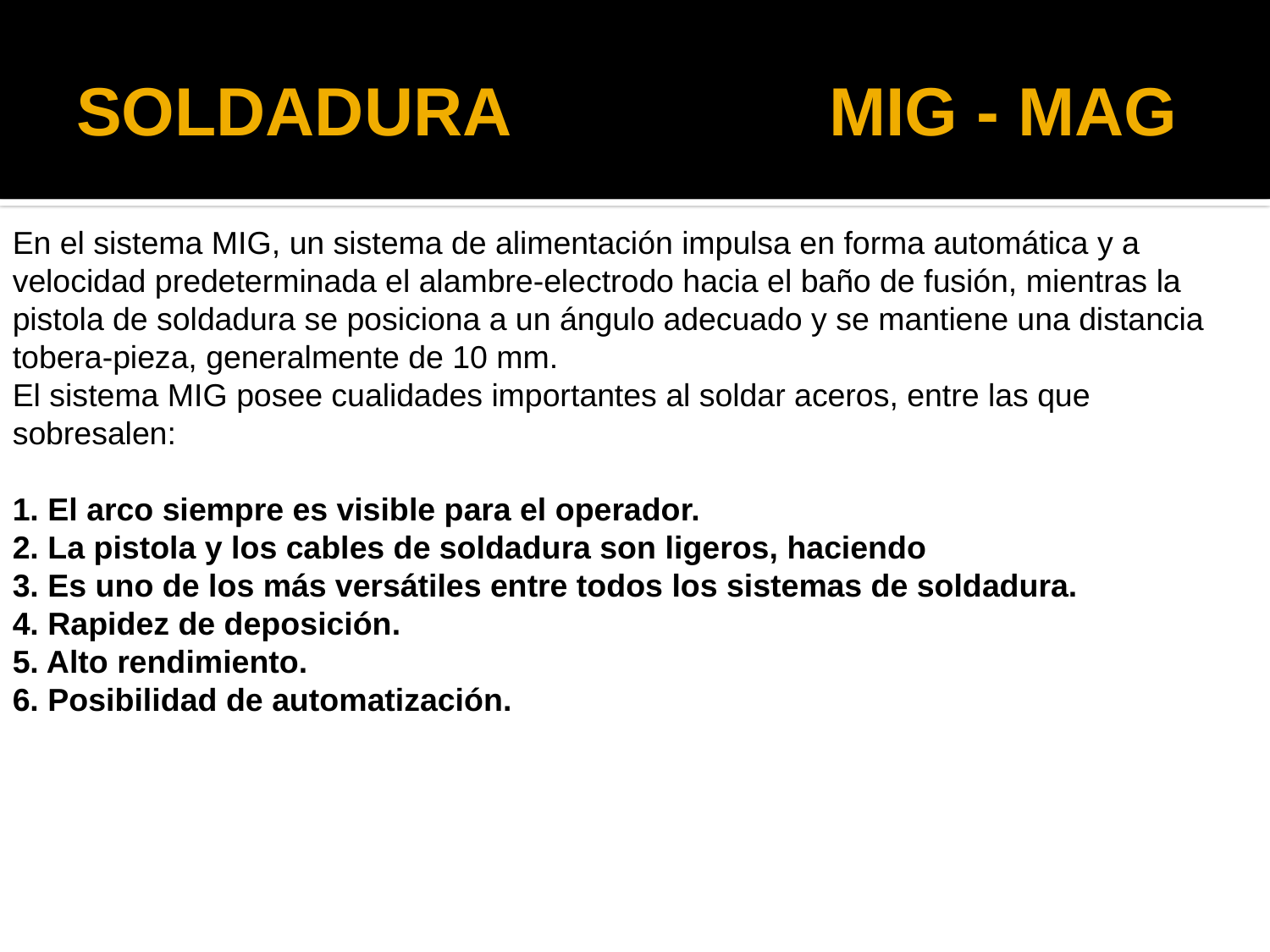

# SOLDADURA                 MIG - MAG
En el sistema MIG, un sistema de alimentación impulsa en forma automática y a velocidad predeterminada el alambre-electrodo hacia el baño de fusión, mientras la pistola de soldadura se posiciona a un ángulo adecuado y se mantiene una distancia tobera-pieza, generalmente de 10 mm.
El sistema MIG posee cualidades importantes al soldar aceros, entre las que sobresalen:

1. El arco siempre es visible para el operador.
2. La pistola y los cables de soldadura son ligeros, haciendo
3. Es uno de los más versátiles entre todos los sistemas de soldadura.
4. Rapidez de deposición.
5. Alto rendimiento.
6. Posibilidad de automatización.